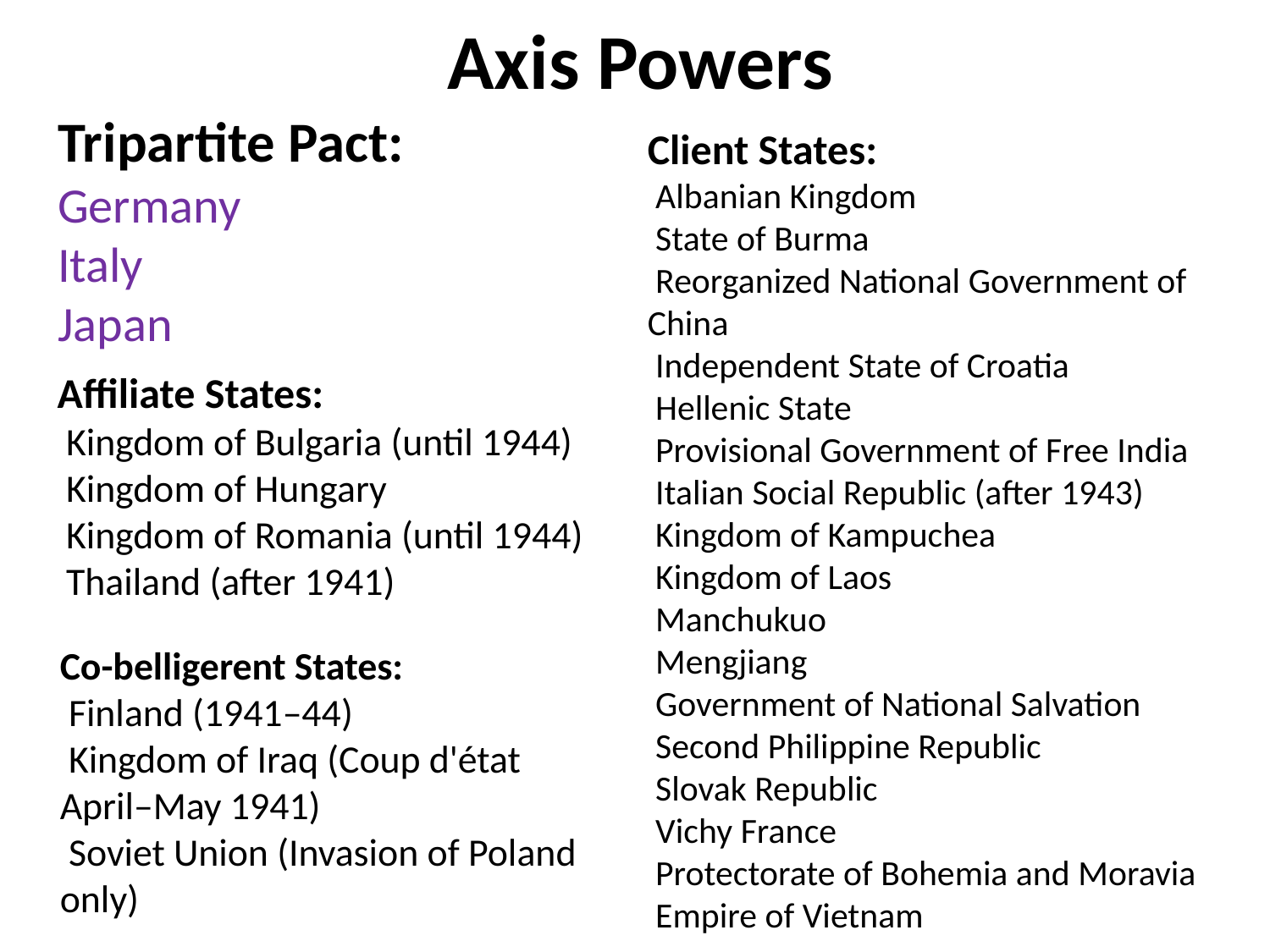

# Axis Powers
Tripartite Pact:
Germany
Italy
Japan
Client States:
 Albanian Kingdom
 State of Burma
 Reorganized National Government of China
 Independent State of Croatia
 Hellenic State
 Provisional Government of Free India
 Italian Social Republic (after 1943)
 Kingdom of Kampuchea
 Kingdom of Laos
 Manchukuo
 Mengjiang
 Government of National Salvation
 Second Philippine Republic
 Slovak Republic
 Vichy France
 Protectorate of Bohemia and Moravia
 Empire of Vietnam
Affiliate States:
 Kingdom of Bulgaria (until 1944)
 Kingdom of Hungary
 Kingdom of Romania (until 1944)
 Thailand (after 1941)
Co-belligerent States:
 Finland (1941–44)
 Kingdom of Iraq (Coup d'état April–May 1941)
 Soviet Union (Invasion of Poland only)